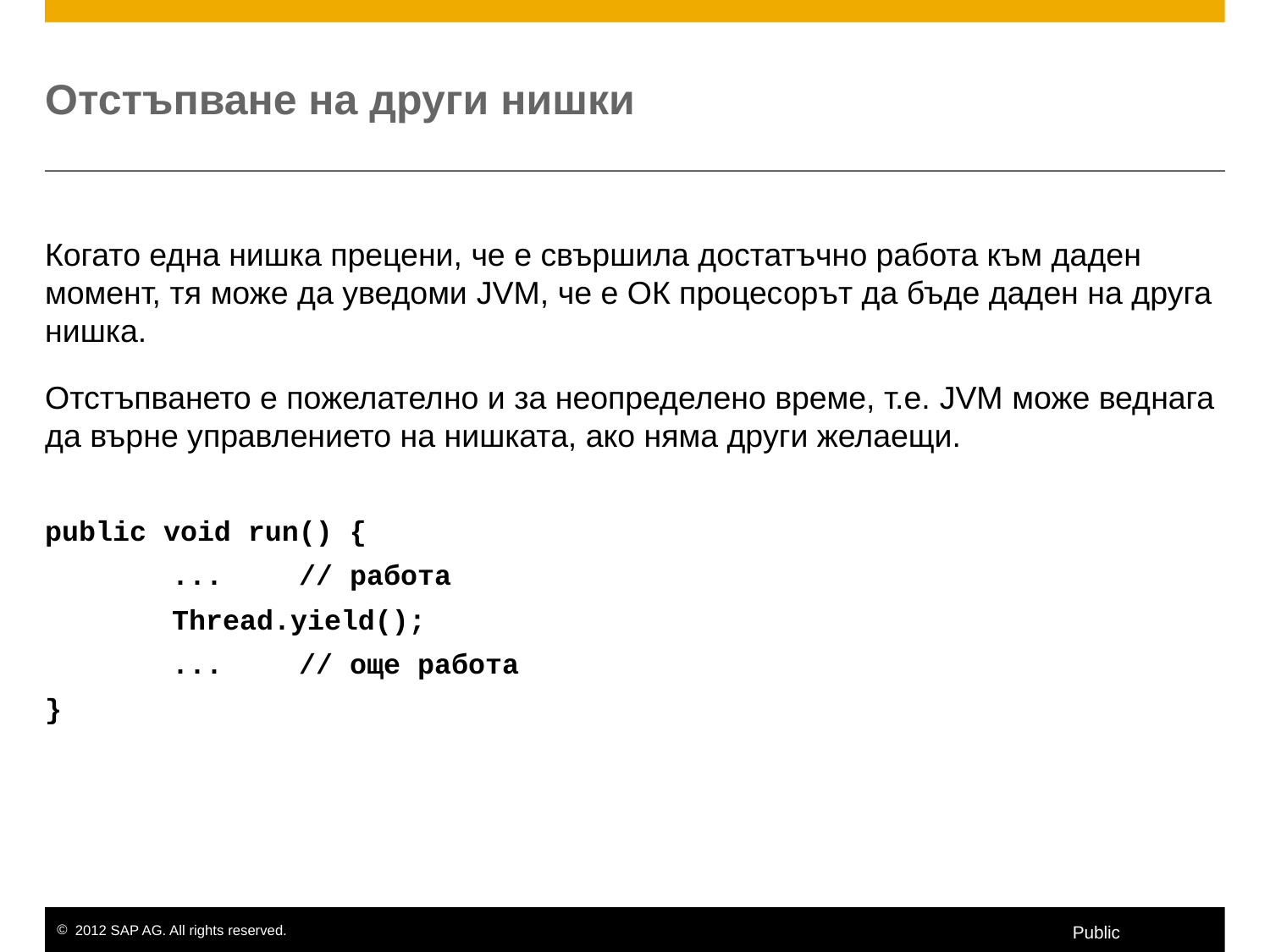

# Отстъпване на други нишки
Когато една нишка прецени, че е свършила достатъчно работа към даден момент, тя може да уведоми JVM, че е ОК процесорът да бъде даден на друга нишка.
Отстъпването е пожелателно и за неопределено време, т.е. JVM може веднага да върне управлението на нишката, ако няма други желаещи.

public void run() {
	...	// работа
	Thread.yield();
	...	// още работа
}